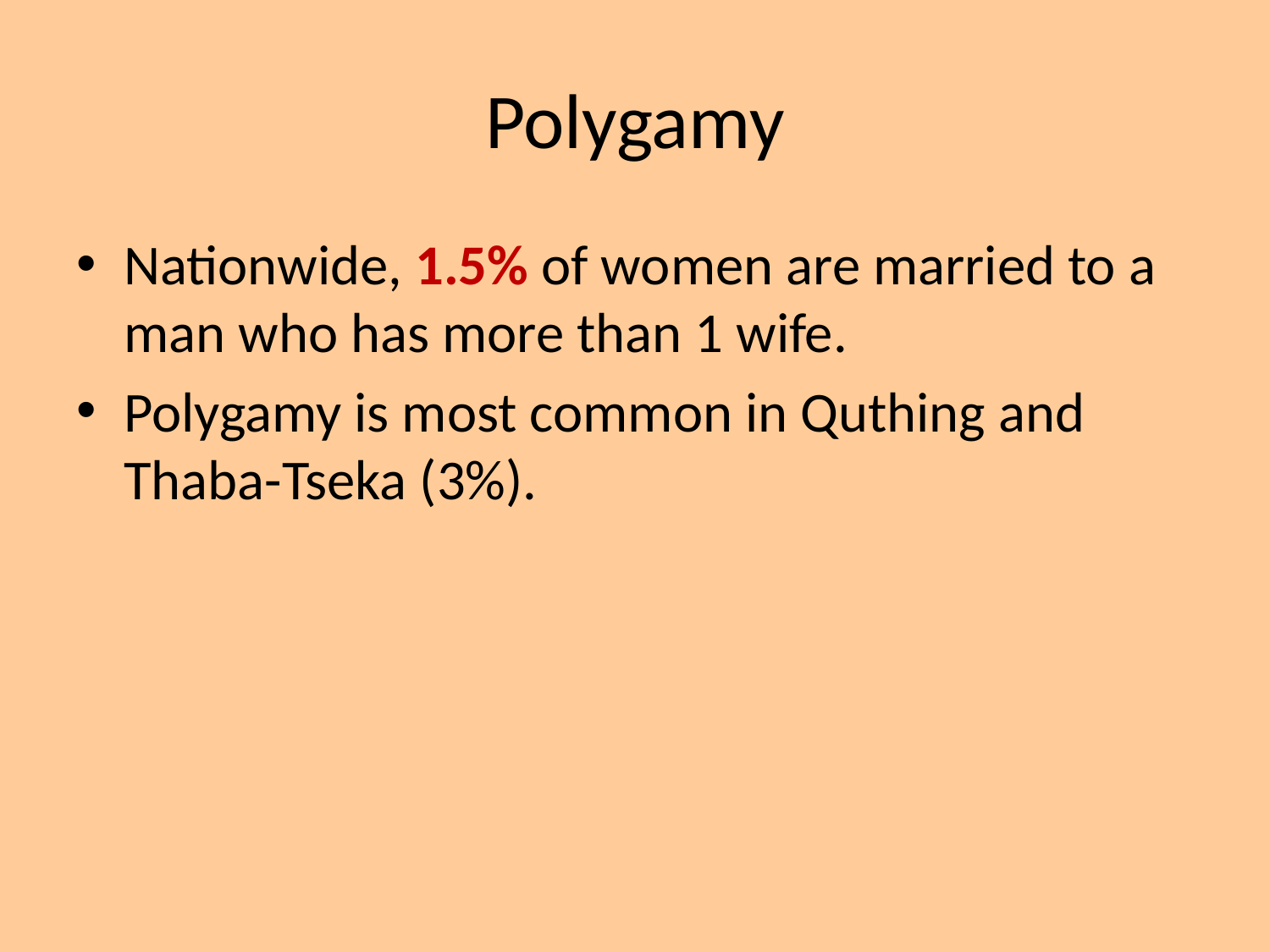

# Polygamy
Nationwide, 1.5% of women are married to a man who has more than 1 wife.
Polygamy is most common in Quthing and Thaba-Tseka (3%).